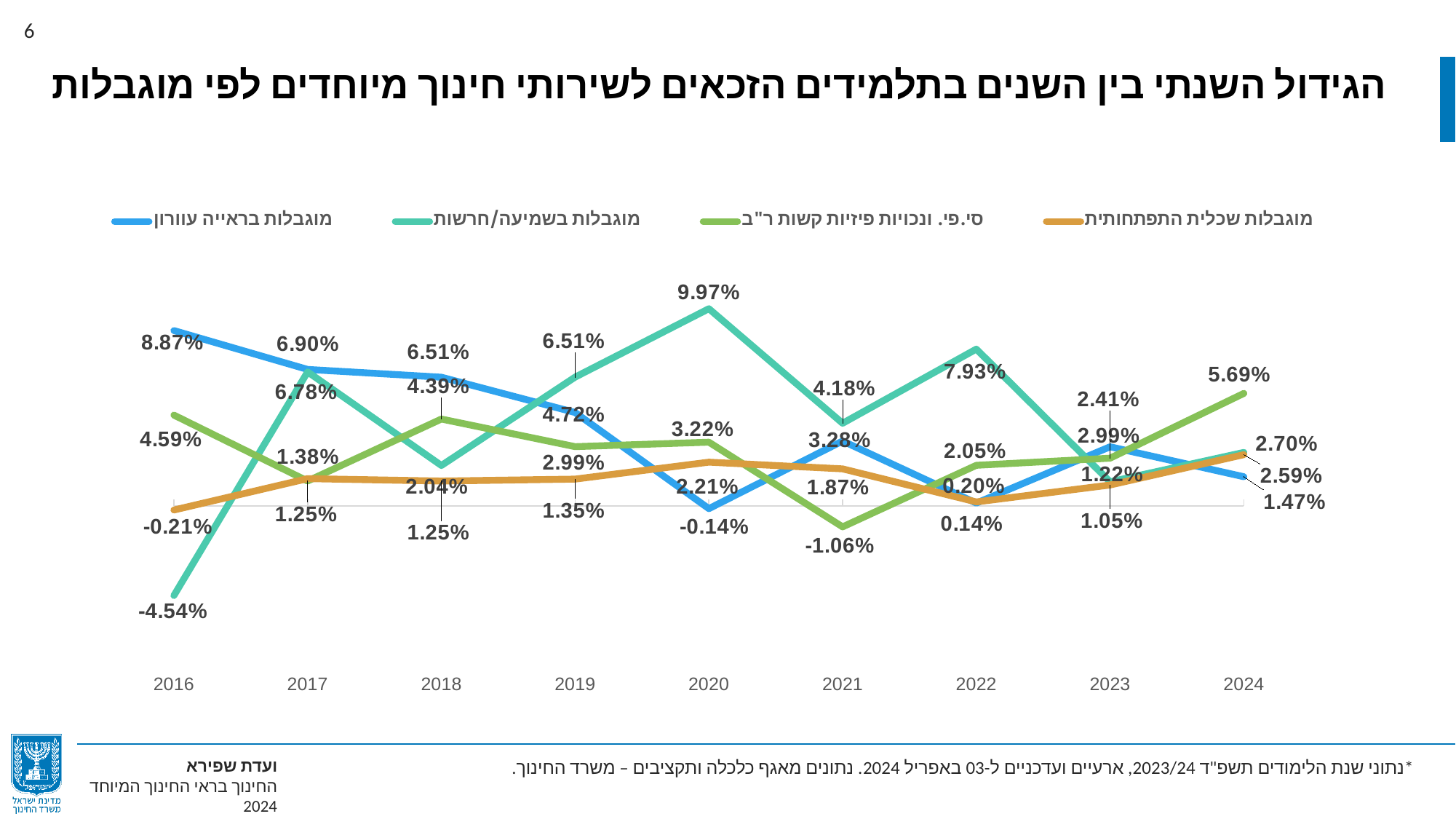

הגידול השנתי בין השנים בתלמידים הזכאים לשירותי חינוך מיוחדים לפי מוגבלות

### Chart

| Category | מוגבלות בראייה עוורון | מוגבלות בשמיעה/חרשות | סי.פי. ונכויות פיזיות קשות ר"ב | מוגבלות שכלית התפתחותית |
|---|---|---|---|---|
| 2016 | 0.08866995073891615 | -0.04539436353319459 | 0.045887961859356396 | -0.0021276595744680327 |
| 2017 | 0.0690045248868778 | 0.06776302754111363 | 0.012535612535612639 | 0.013762357045939089 |
| 2018 | 0.06507936507936507 | 0.020411950269066725 | 0.043894203714125 | 0.012523900573613744 |
| 2019 | 0.04719324391455548 | 0.06510274595380983 | 0.029919137466307255 | 0.013502030025493328 |
| 2020 | -0.0014231499051233776 | 0.09970974901826879 | 0.03219052604030348 | 0.022079373951928494 |
| 2021 | 0.03277909738717333 | 0.04176370128861984 | -0.010649087221095366 | 0.01868562574058874 |
| 2022 | 0.001379944802207822 | 0.079284649776453 | 0.02050230650948226 | 0.0019685039370078705 |
| 2023 | 0.029857602204869105 | 0.012151339409003148 | 0.024108488196886046 | 0.010537595999285498 |
| 2024 | 0.014719000892060574 | 0.02701227830832198 | 0.05689063266307004 | 0.025892541534110913 |
*נתוני שנת הלימודים תשפ"ד 2023/24, ארעיים ועדכניים ל-03 באפריל 2024. נתונים מאגף כלכלה ותקציבים – משרד החינוך.